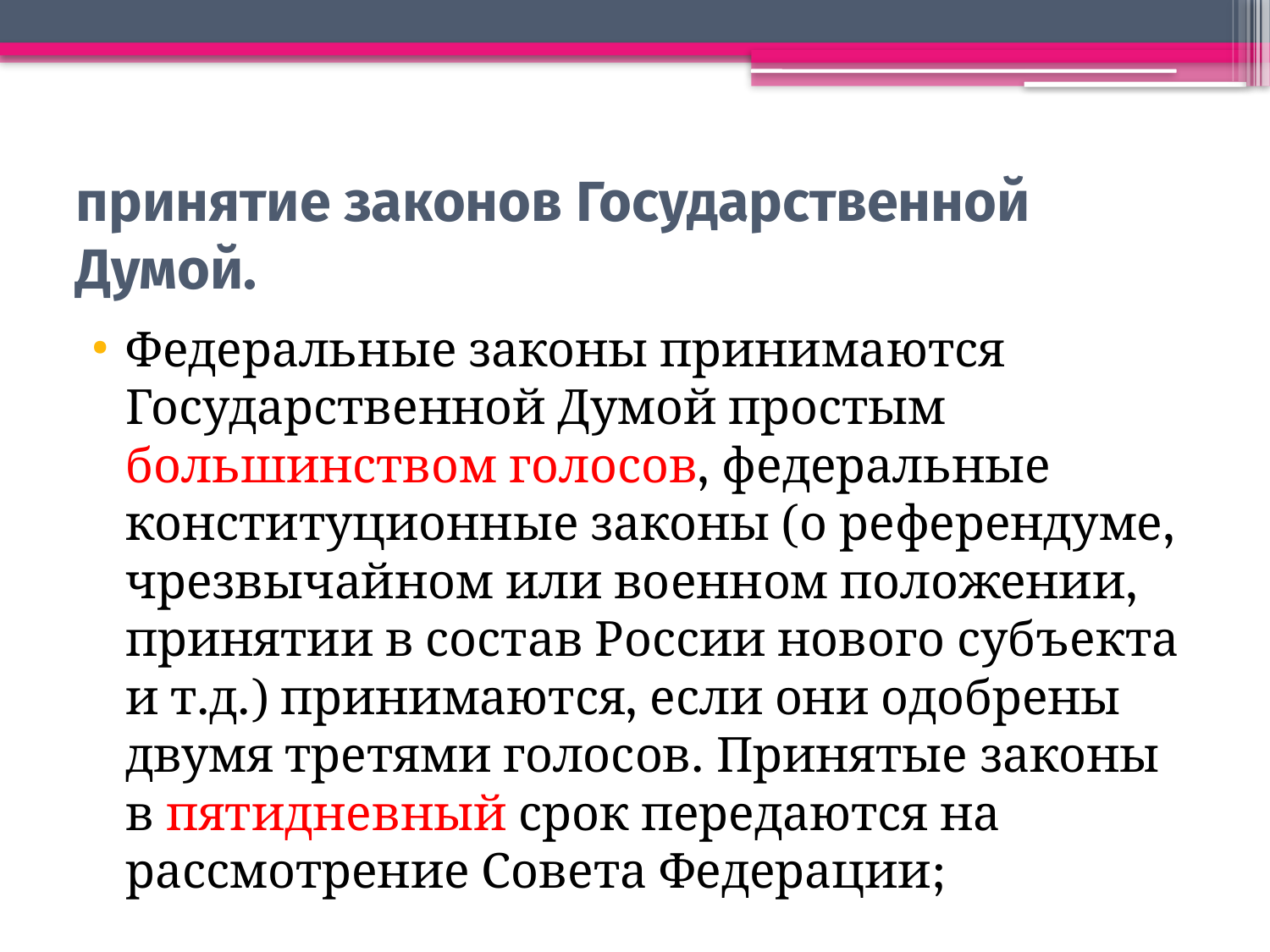

# принятие законов Государственной Думой.
Федеральные законы принимаются Государственной Думой простым большинством голосов, федеральные конституционные законы (о референдуме, чрезвычайном или военном положении, принятии в состав России нового субъекта и т.д.) принимаются, если они одобрены двумя третями голосов. Принятые законы в пятидневный срок передаются на рассмотрение Совета Федерации;